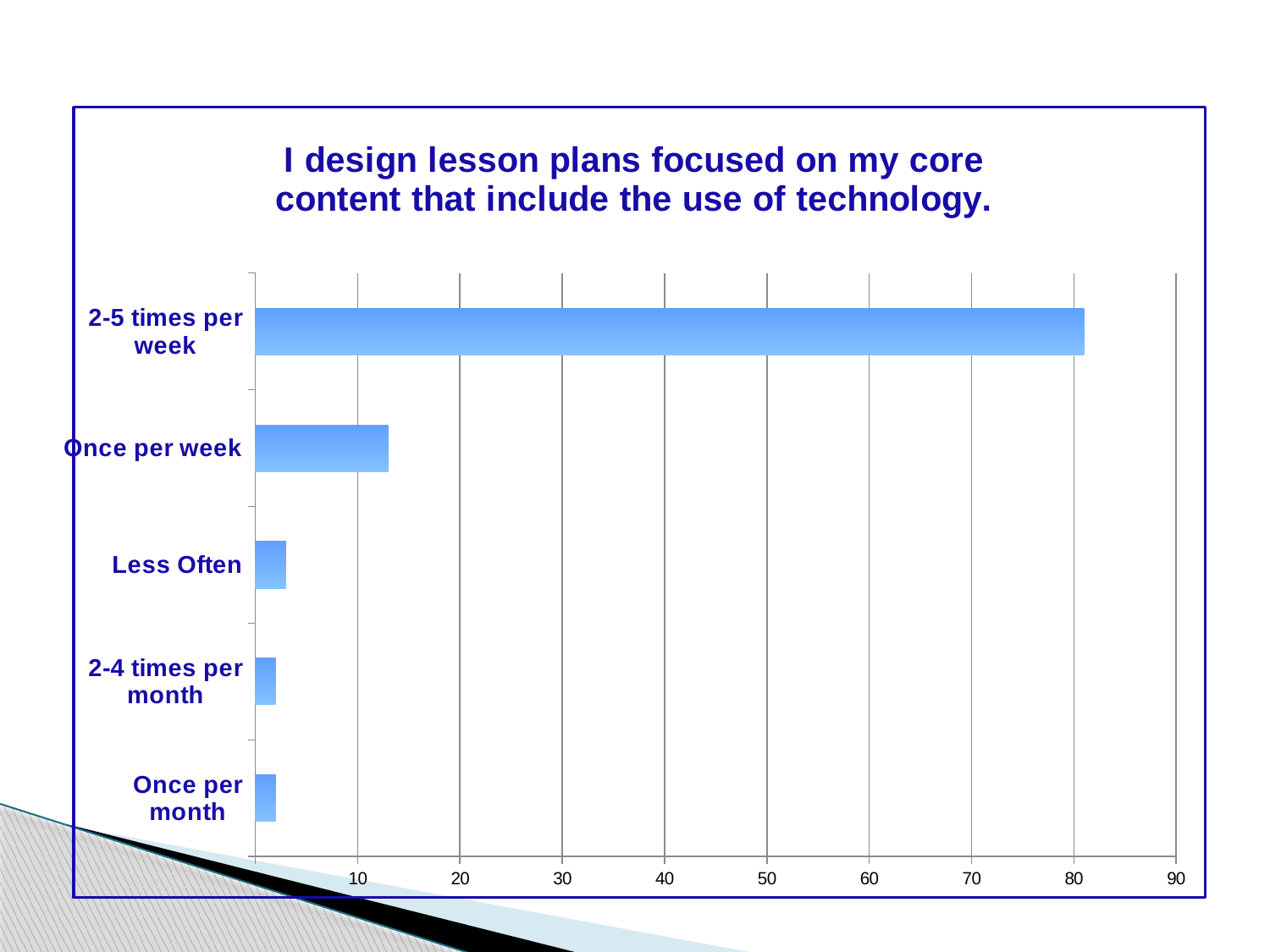

### Chart: I design lesson plans focused on my core
content that include the use of technology.

| Category | Total |
|---|---|
| Once per month | 2.0 |
| 2-4 times per month | 2.0 |
| Less Often | 3.0 |
| Once per week | 13.0 |
| 2-5 times per week | 81.0 |